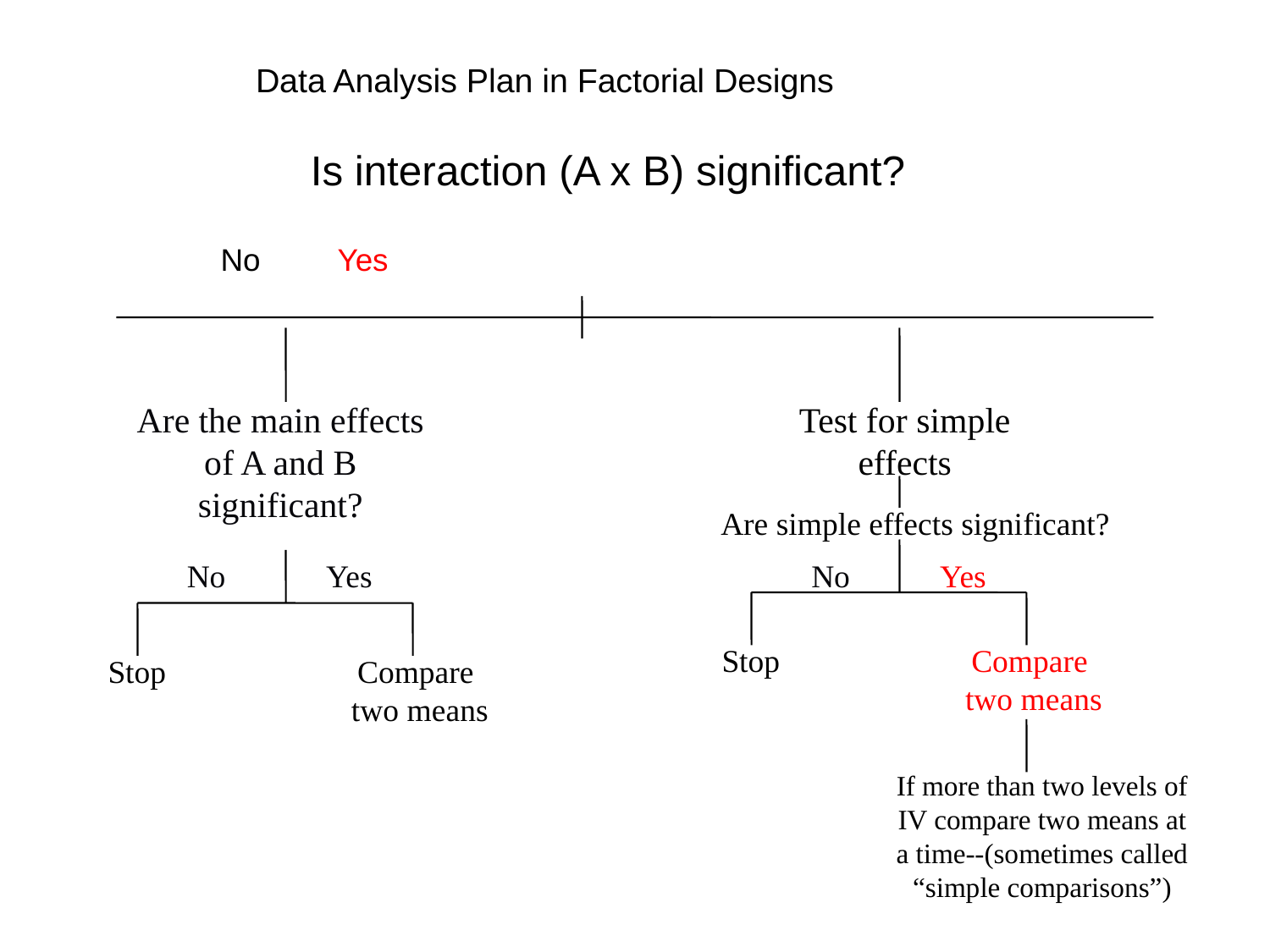

# Data Analysis Plan in Factorial Designs
Is interaction (A x B) significant?

             No 					Yes

Are the main effects of A and B significant?
Test for simple effects

Are simple effects significant?

No

Yes
No
Yes

Stop
Compare
two means
Stop
Compare
two means

If more than two levels of IV compare two means at a time--(sometimes called “simple comparisons”)